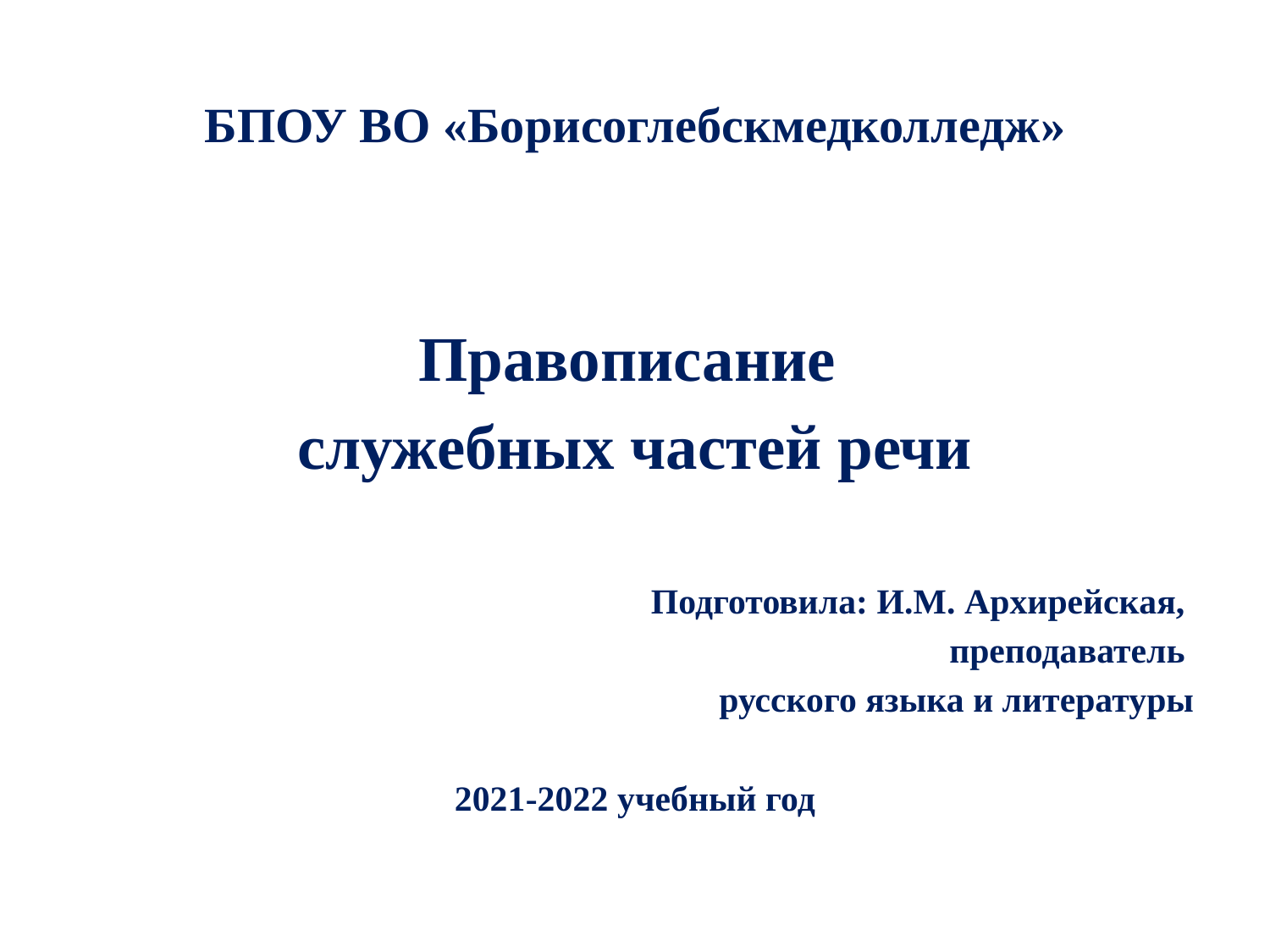

# БПОУ ВО «Борисоглебскмедколледж»

Правописание
служебных частей речи

Подготовила: И.М. Архирейская,
преподаватель
русского языка и литературы

2021-2022 учебный год